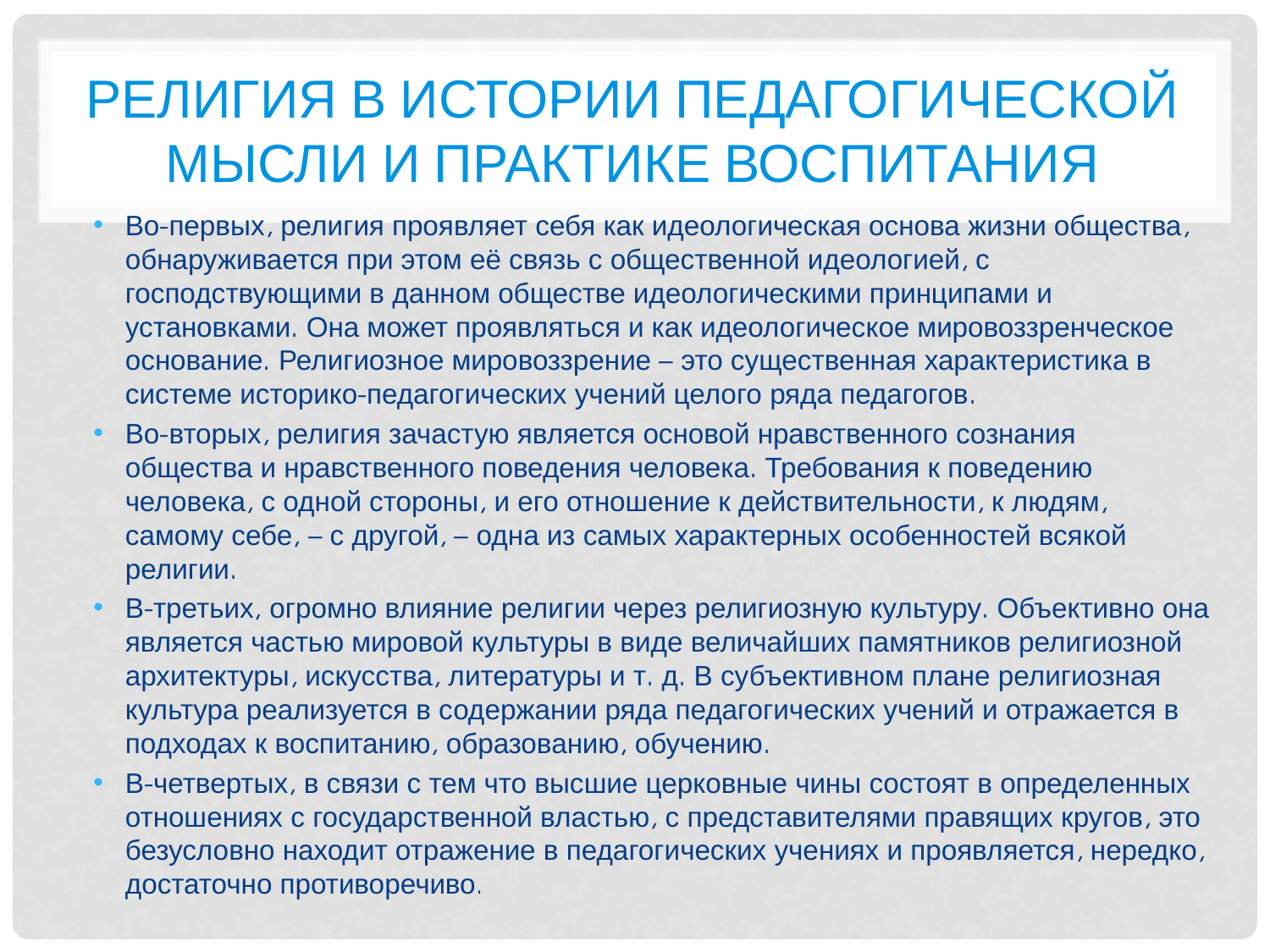

# Религия в истории педагогической мысли и практике воспитания
Во-первых, религия проявляет себя как идеологическая основа жизни общества, обнаруживается при этом её связь с общественной идеологией, с господствующими в данном обществе идеологическими принципами и установками. Она может проявляться и как идеологическое мировоззренческое основание. Религиозное мировоззрение – это существенная характеристика в системе историко-педагогических учений целого ряда педагогов.
Во-вторых, религия зачастую является основой нравственного сознания общества и нравственного поведения человека. Требования к поведению человека, с одной стороны, и его отношение к действительности, к людям, самому себе, – с другой, – одна из самых характерных особенностей всякой религии.
В-третьих, огромно влияние религии через религиозную культуру. Объективно она является частью мировой культуры в виде величайших памятников религиозной архитектуры, искусства, литературы и т. д. В субъективном плане религиозная культура реализуется в содержании ряда педагогических учений и отражается в подходах к воспитанию, образованию, обучению.
В-четвертых, в связи с тем что высшие церковные чины состоят в определенных отношениях с государственной властью, с представителями правящих кругов, это безусловно находит отражение в педагогических учениях и проявляется, нередко, достаточно противоречиво.